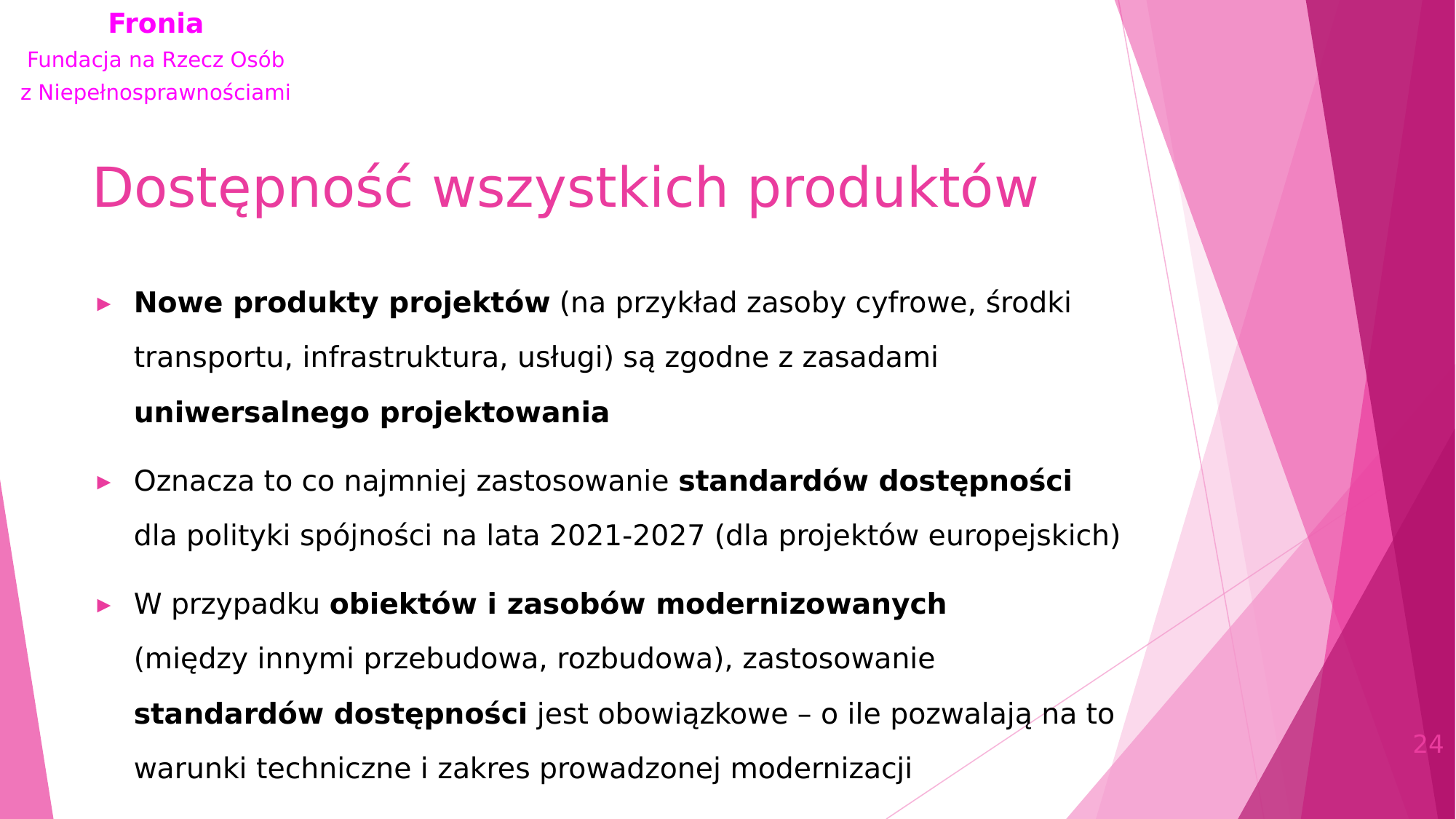

# Dostępność wszystkich produktów
Nowe produkty projektów (na przykład zasoby cyfrowe, środki transportu, infrastruktura, usługi) są zgodne z zasadami uniwersalnego projektowania
Oznacza to co najmniej zastosowanie standardów dostępności dla polityki spójności na lata 2021-2027 (dla projektów europejskich)
W przypadku obiektów i zasobów modernizowanych (między innymi przebudowa, rozbudowa), zastosowanie standardów dostępności jest obowiązkowe – o ile pozwalają na to warunki techniczne i zakres prowadzonej modernizacji

24